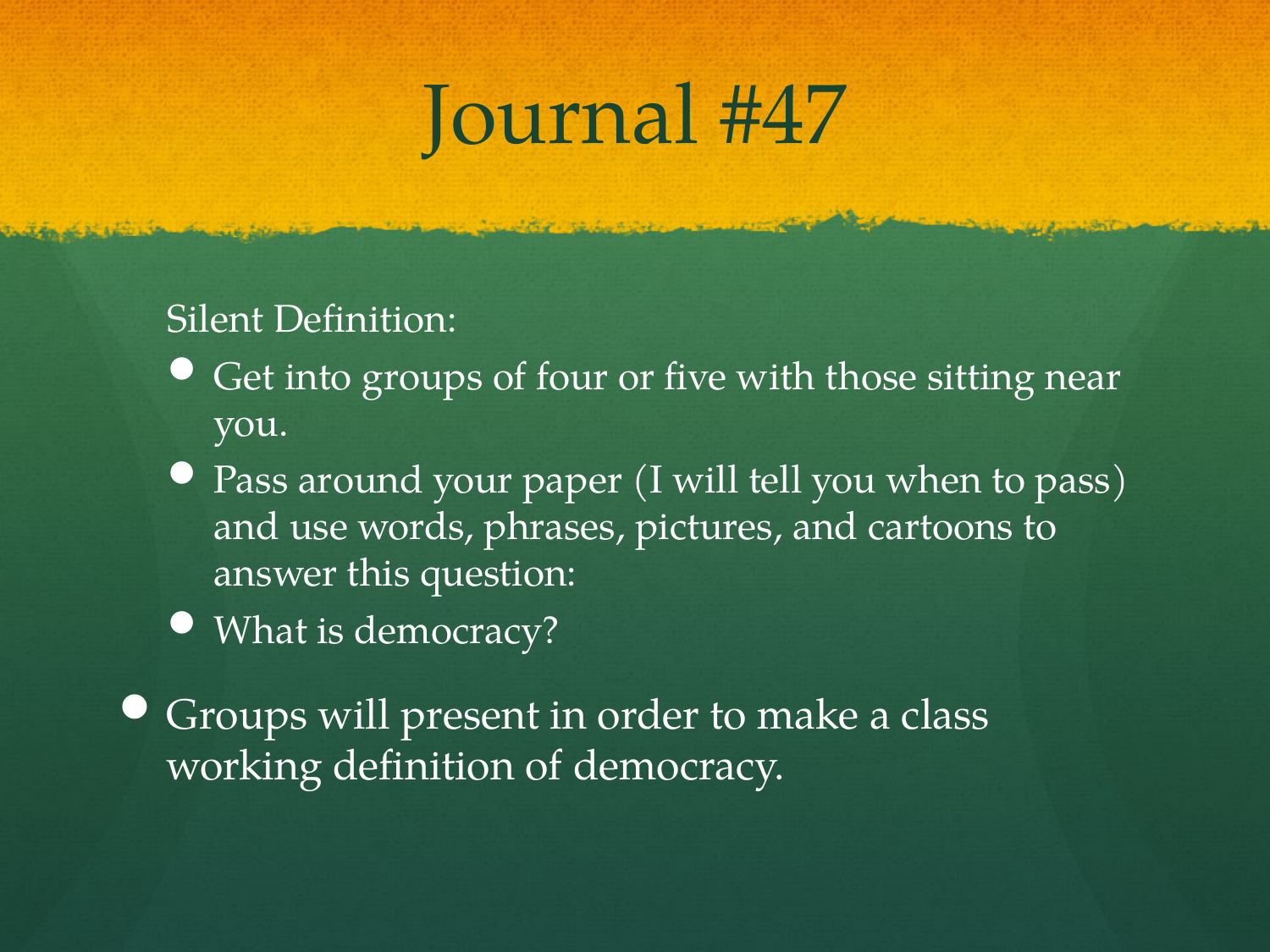

# Journal #47
Silent Definition:
Get into groups of four or five with those sitting near you.
Pass around your paper (I will tell you when to pass) and use words, phrases, pictures, and cartoons to answer this question:
What is democracy?
Groups will present in order to make a class working definition of democracy.